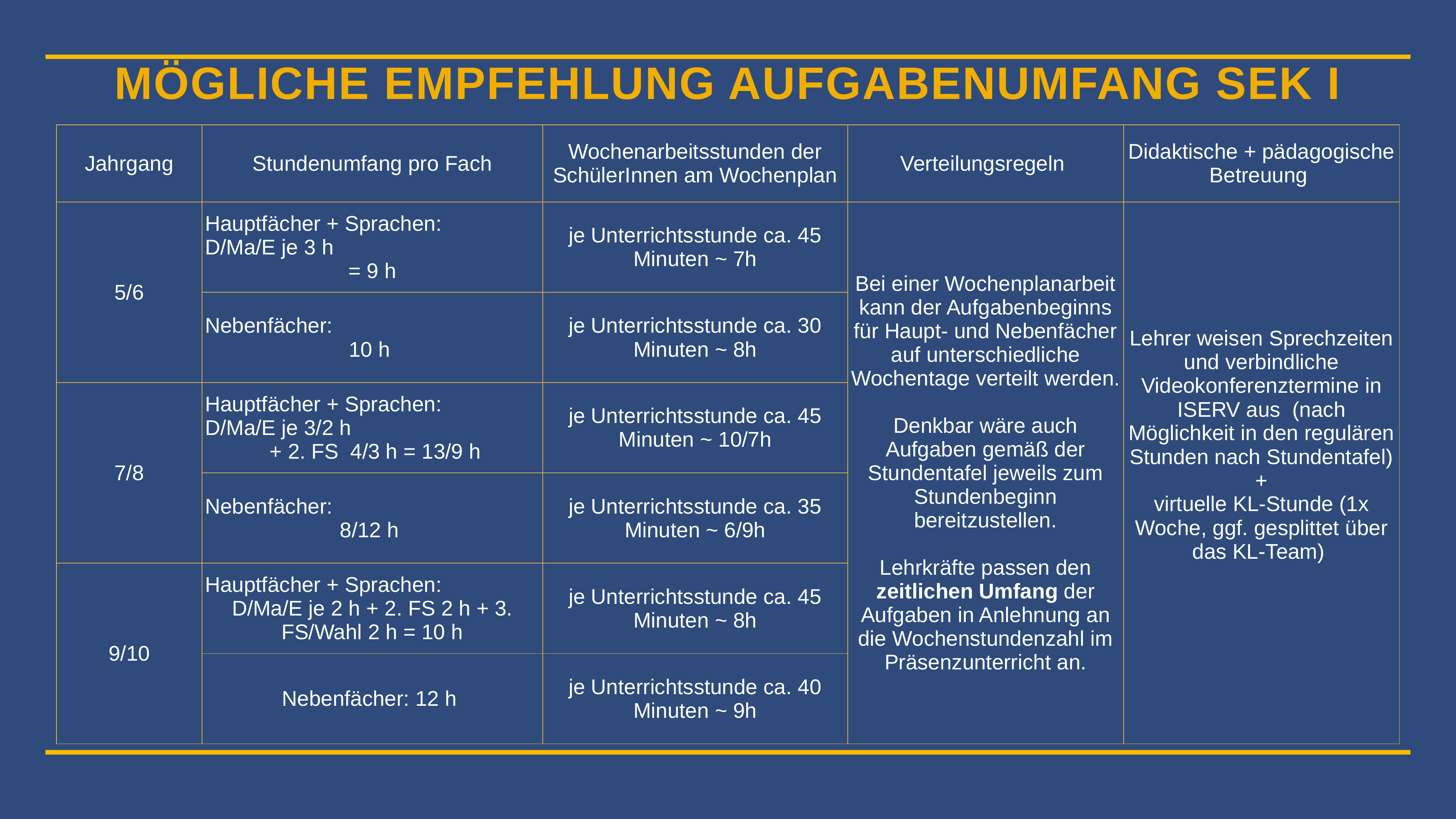

# Mögliche Empfehlung Aufgabenumfang SEK I
| Jahrgang | Stundenumfang pro Fach | Wochenarbeitsstunden der SchülerInnen am Wochenplan | Verteilungsregeln | Didaktische + pädagogische Betreuung |
| --- | --- | --- | --- | --- |
| 5/6 | Hauptfächer + Sprachen: D/Ma/E je 3 h = 9 h | je Unterrichtsstunde ca. 45 Minuten ~ 7h | Bei einer Wochenplanarbeit kann der Aufgabenbeginns für Haupt- und Nebenfächer auf unterschiedliche Wochentage verteilt werden. Denkbar wäre auch Aufgaben gemäß der Stundentafel jeweils zum Stundenbeginn bereitzustellen. Lehrkräfte passen den zeitlichen Umfang der Aufgaben in Anlehnung an die Wochenstundenzahl im Präsenzunterricht an. | Lehrer weisen Sprechzeiten und verbindliche Videokonferenztermine in ISERV aus (nach Möglichkeit in den regulären Stunden nach Stundentafel) + virtuelle KL-Stunde (1x Woche, ggf. gesplittet über das KL-Team) |
|  | Nebenfächer: 10 h | je Unterrichtsstunde ca. 30 Minuten ~ 8h |  |  |
| 7/8 | Hauptfächer + Sprachen: D/Ma/E je 3/2 h + 2. FS 4/3 h = 13/9 h | je Unterrichtsstunde ca. 45 Minuten ~ 10/7h |  |  |
|  | Nebenfächer: 8/12 h | je Unterrichtsstunde ca. 35 Minuten ~ 6/9h |  |  |
| 9/10 | Hauptfächer + Sprachen: D/Ma/E je 2 h + 2. FS 2 h + 3. FS/Wahl 2 h = 10 h | je Unterrichtsstunde ca. 45 Minuten ~ 8h |  |  |
|  | Nebenfächer: 12 h | je Unterrichtsstunde ca. 40 Minuten ~ 9h |  |  |